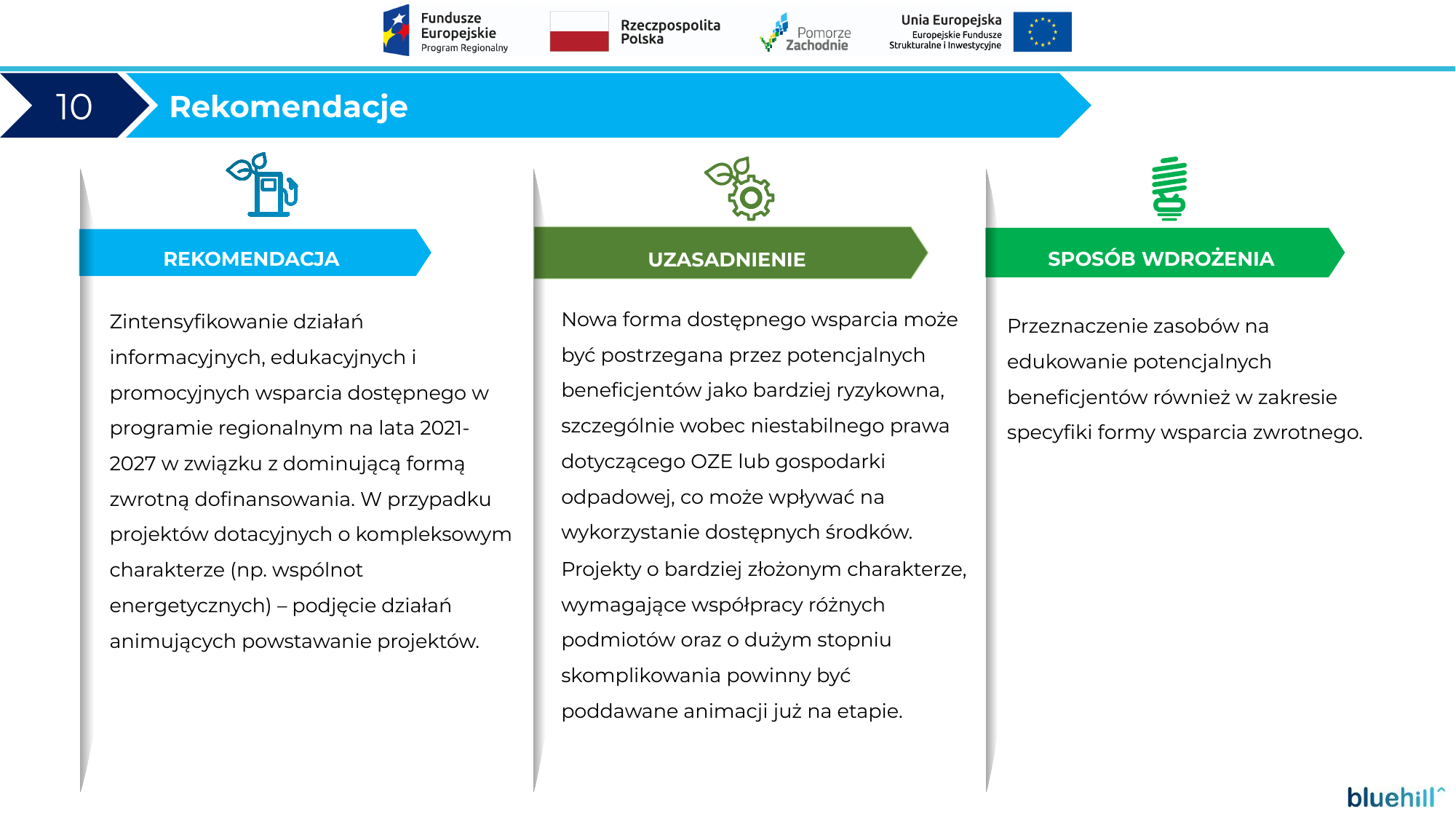

Rekomendacje
10

REKOMENDACJA

UZASADNIENIE

SPOSÓB WDROŻENIA
Nowa forma dostępnego wsparcia może być postrzegana przez potencjalnych beneficjentów jako bardziej ryzykowna, szczególnie wobec niestabilnego prawa dotyczącego OZE lub gospodarki odpadowej, co może wpływać na wykorzystanie dostępnych środków.
Projekty o bardziej złożonym charakterze, wymagające współpracy różnych podmiotów oraz o dużym stopniu skomplikowania powinny być poddawane animacji już na etapie.
Zintensyfikowanie działań informacyjnych, edukacyjnych i promocyjnych wsparcia dostępnego w programie regionalnym na lata 2021-2027 w związku z dominującą formą zwrotną dofinansowania. W przypadku projektów dotacyjnych o kompleksowym charakterze (np. wspólnot energetycznych) – podjęcie działań animujących powstawanie projektów.
Przeznaczenie zasobów na edukowanie potencjalnych beneficjentów również w zakresie specyfiki formy wsparcia zwrotnego.